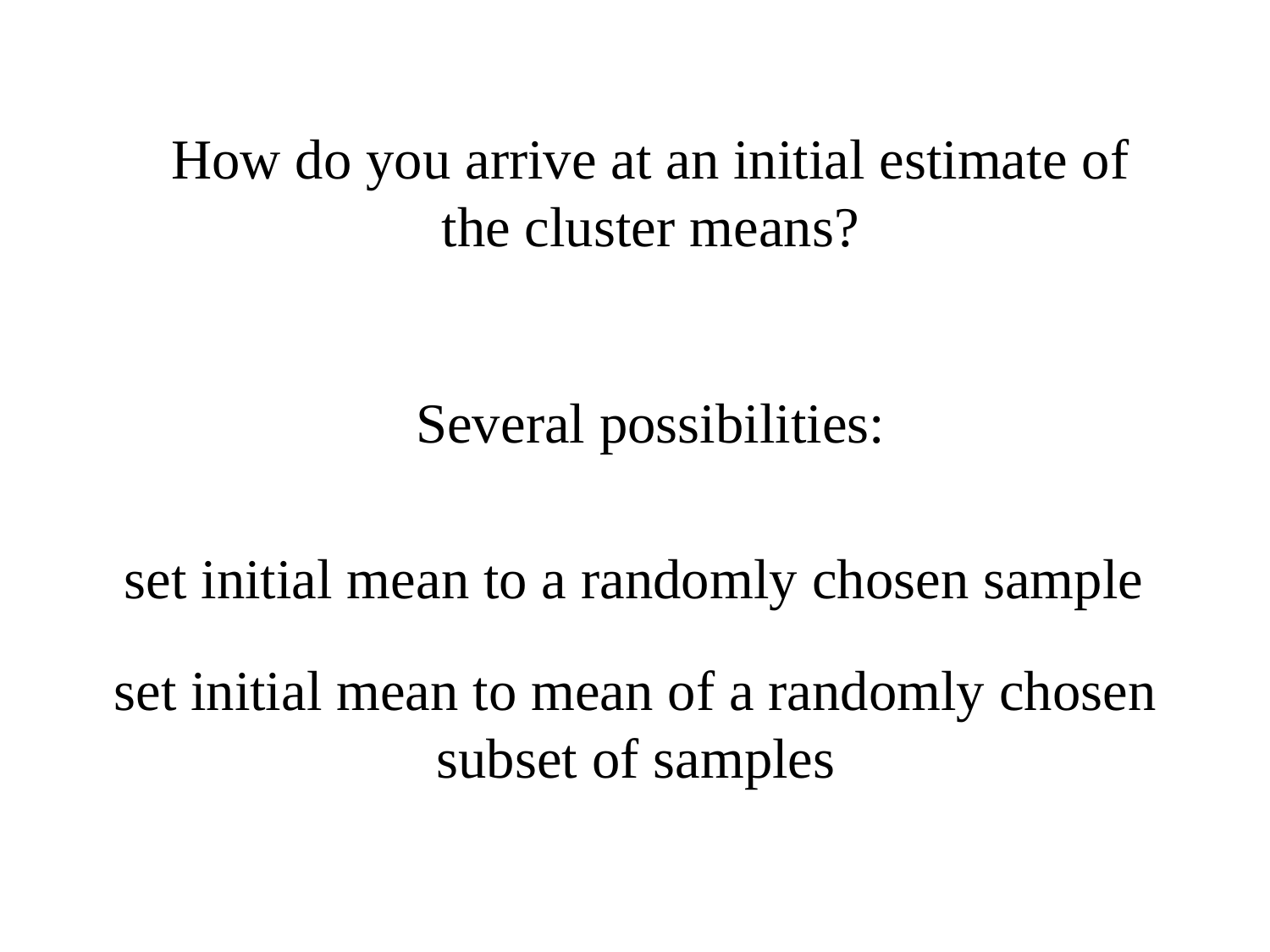

How do you arrive at an initial estimate of the cluster means?
Several possibilities:
set initial mean to a randomly chosen sample
set initial mean to mean of a randomly chosen
subset of samples